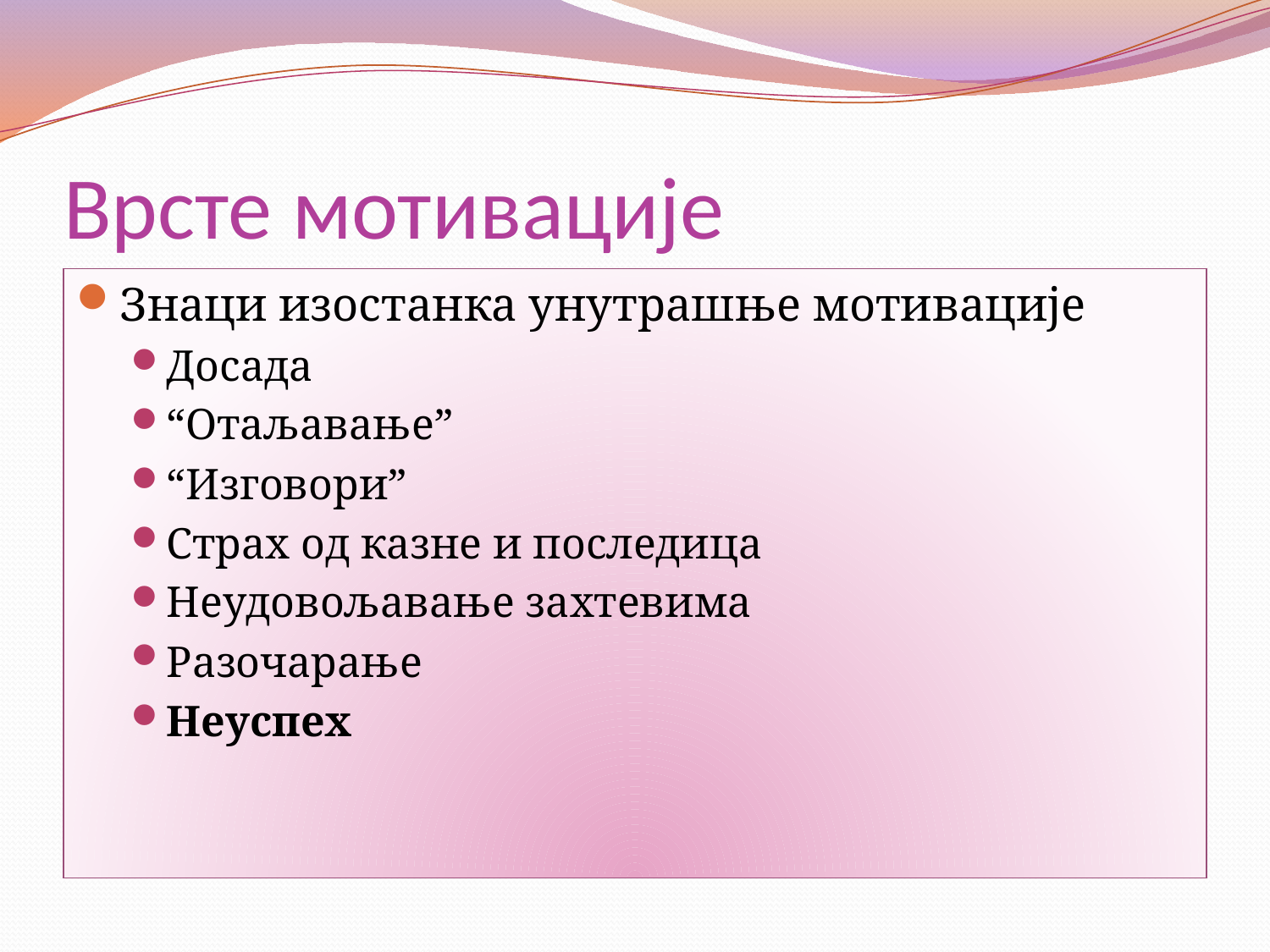

# Врсте мотивације
Знаци изостанка унутрашње мотивације
Досада
“Отаљавање”
“Изговори”
Страх од казне и последица
Неудовољавање захтевима
Разочарање
Неуспех